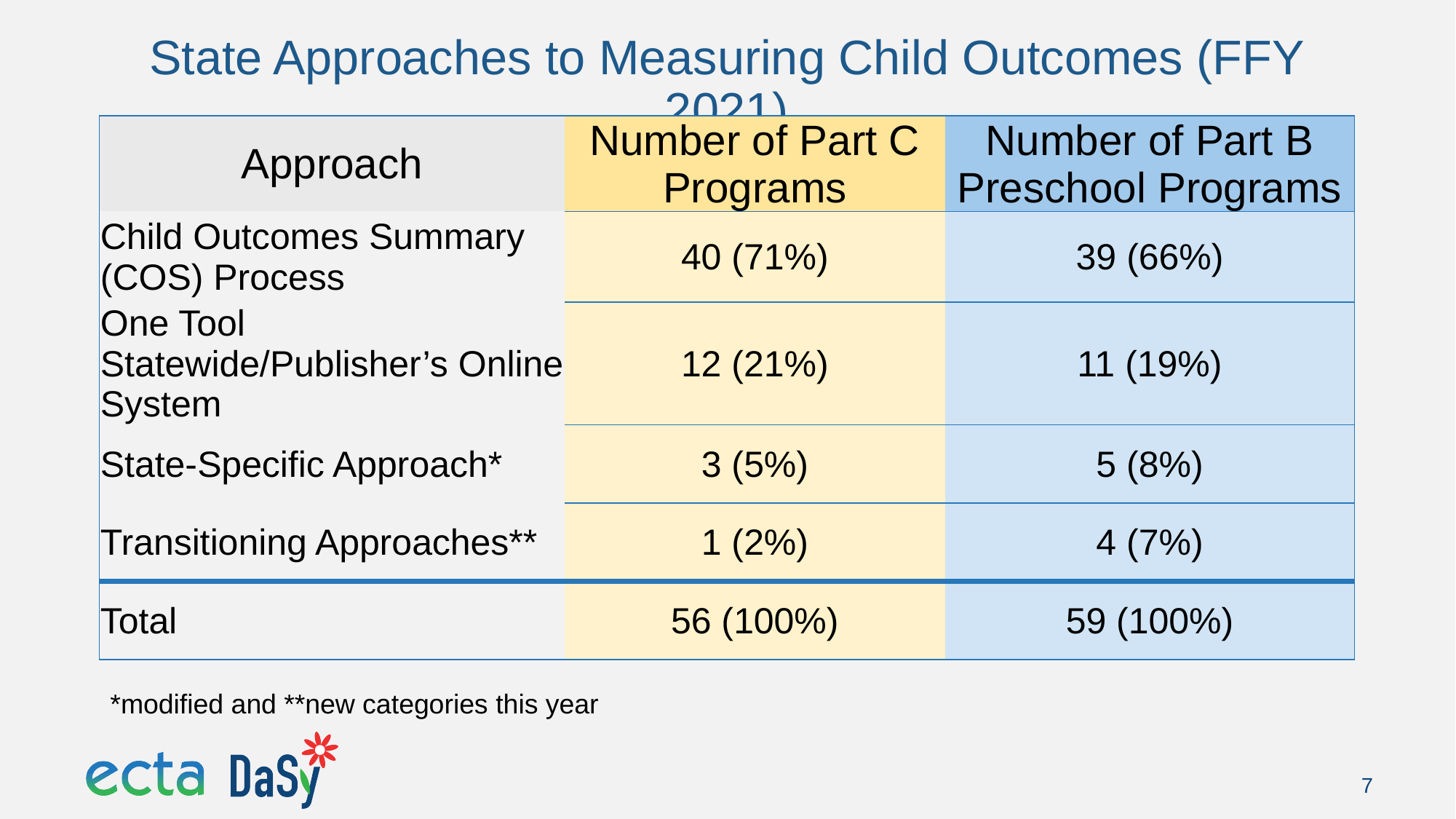

# State Approaches to Measuring Child Outcomes (FFY 2021)
| Approach | Number of Part C Programs | Number of Part B Preschool Programs |
| --- | --- | --- |
| Child Outcomes Summary (COS) Process | 40 (71%) | 39 (66%) |
| One Tool Statewide/Publisher’s Online System | 12 (21%) | 11 (19%) |
| State-Specific Approach\* | 3 (5%) | 5 (8%) |
| Transitioning Approaches\*\* | 1 (2%) | 4 (7%) |
| Total | 56 (100%) | 59 (100%) |
*modified and **new categories this year​
7